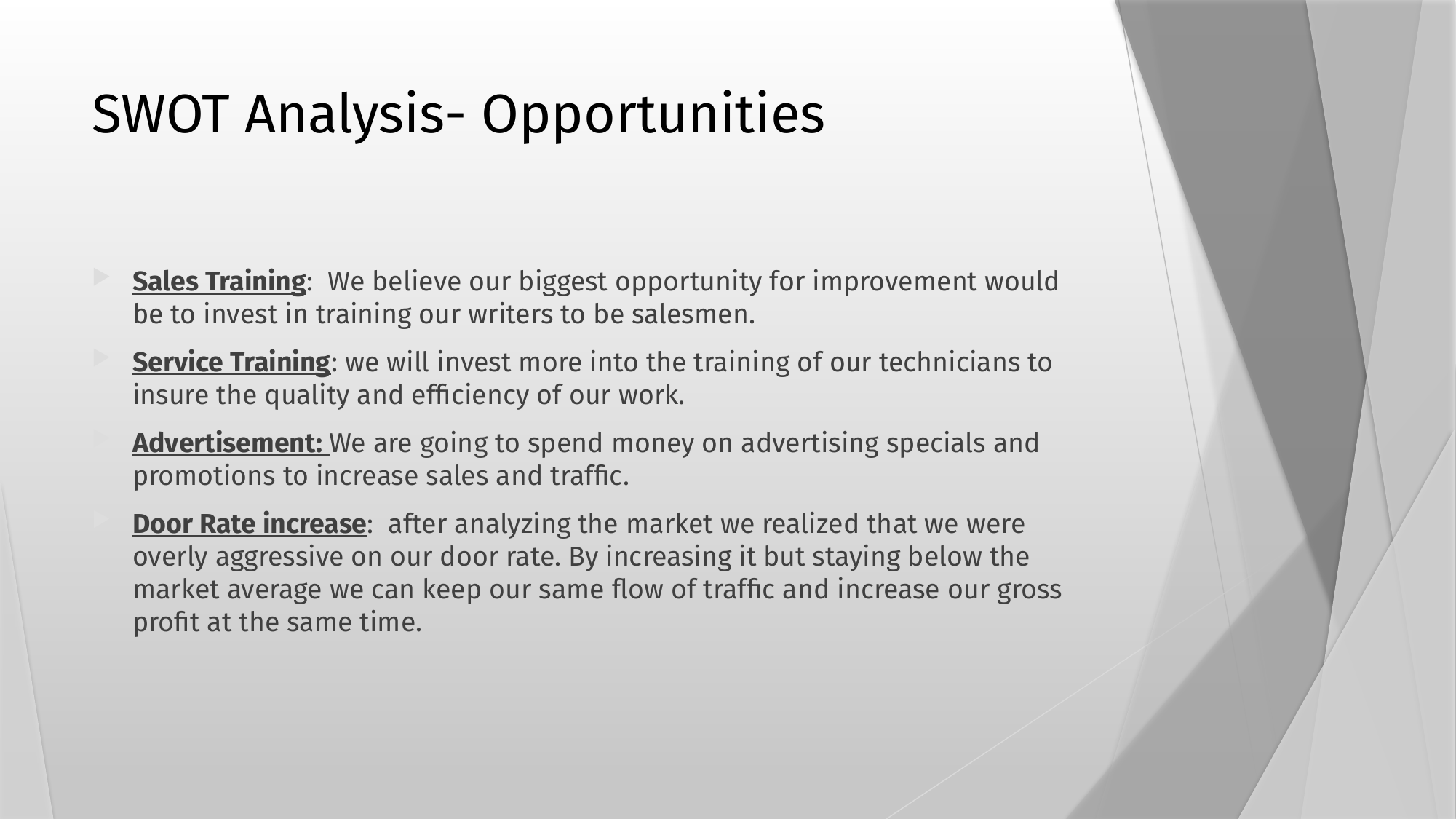

# SWOT Analysis- Opportunities
Sales Training:  We believe our biggest opportunity for improvement would be to invest in training our writers to be salesmen.
Service Training: we will invest more into the training of our technicians to insure the quality and efficiency of our work.
Advertisement: We are going to spend money on advertising specials and promotions to increase sales and traffic.
Door Rate increase:  after analyzing the market we realized that we were overly aggressive on our door rate. By increasing it but staying below the market average we can keep our same flow of traffic and increase our gross profit at the same time.